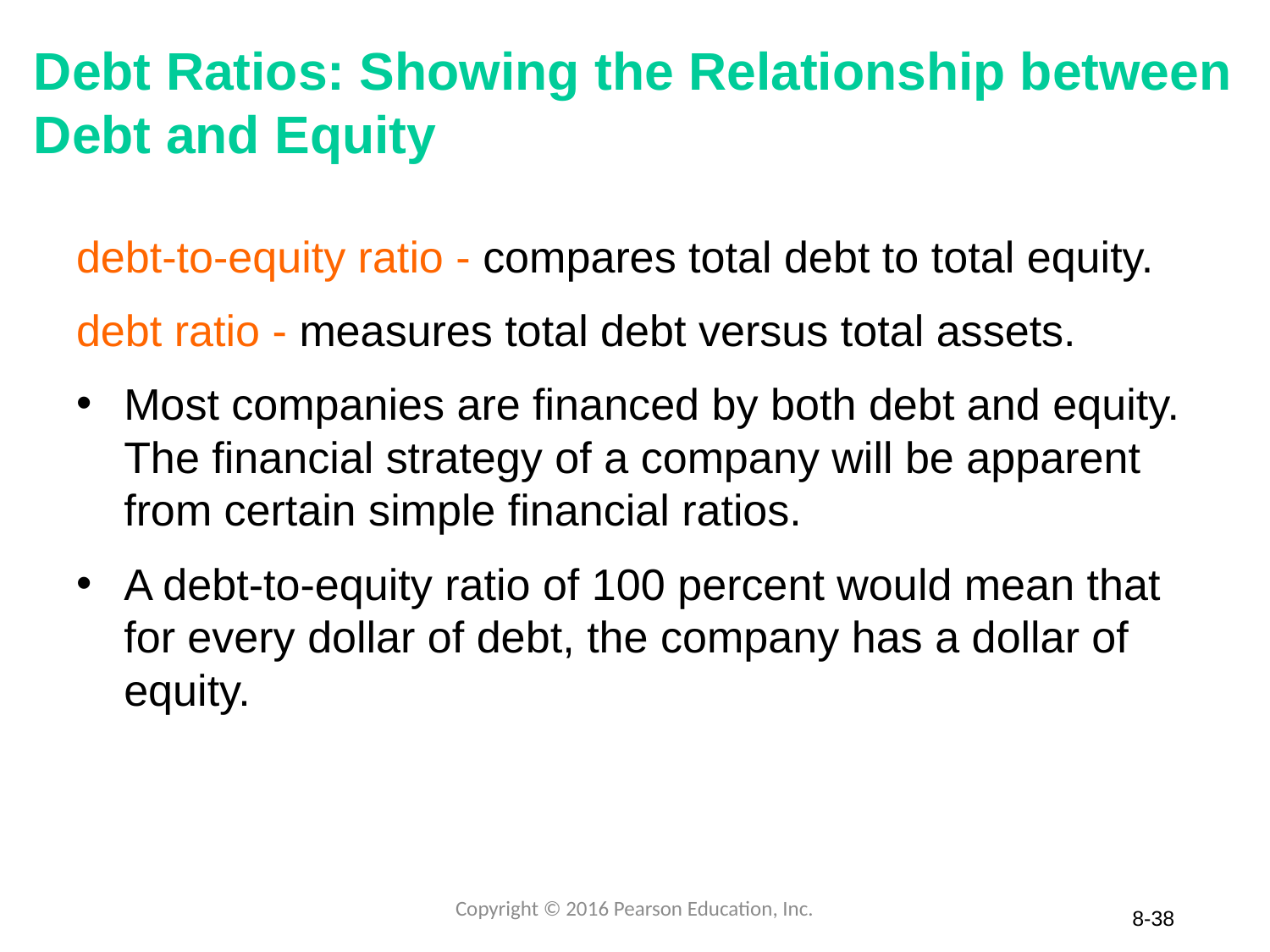

# Debt Ratios: Showing the Relationship between Debt and Equity
debt-to-equity ratio - compares total debt to total equity.

debt ratio - measures total debt versus total assets.

Most companies are financed by both debt and equity. The financial strategy of a company will be apparent from certain simple financial ratios.

A debt-to-equity ratio of 100 percent would mean that for every dollar of debt, the company has a dollar of equity.

Copyright © 2016 Pearson Education, Inc.